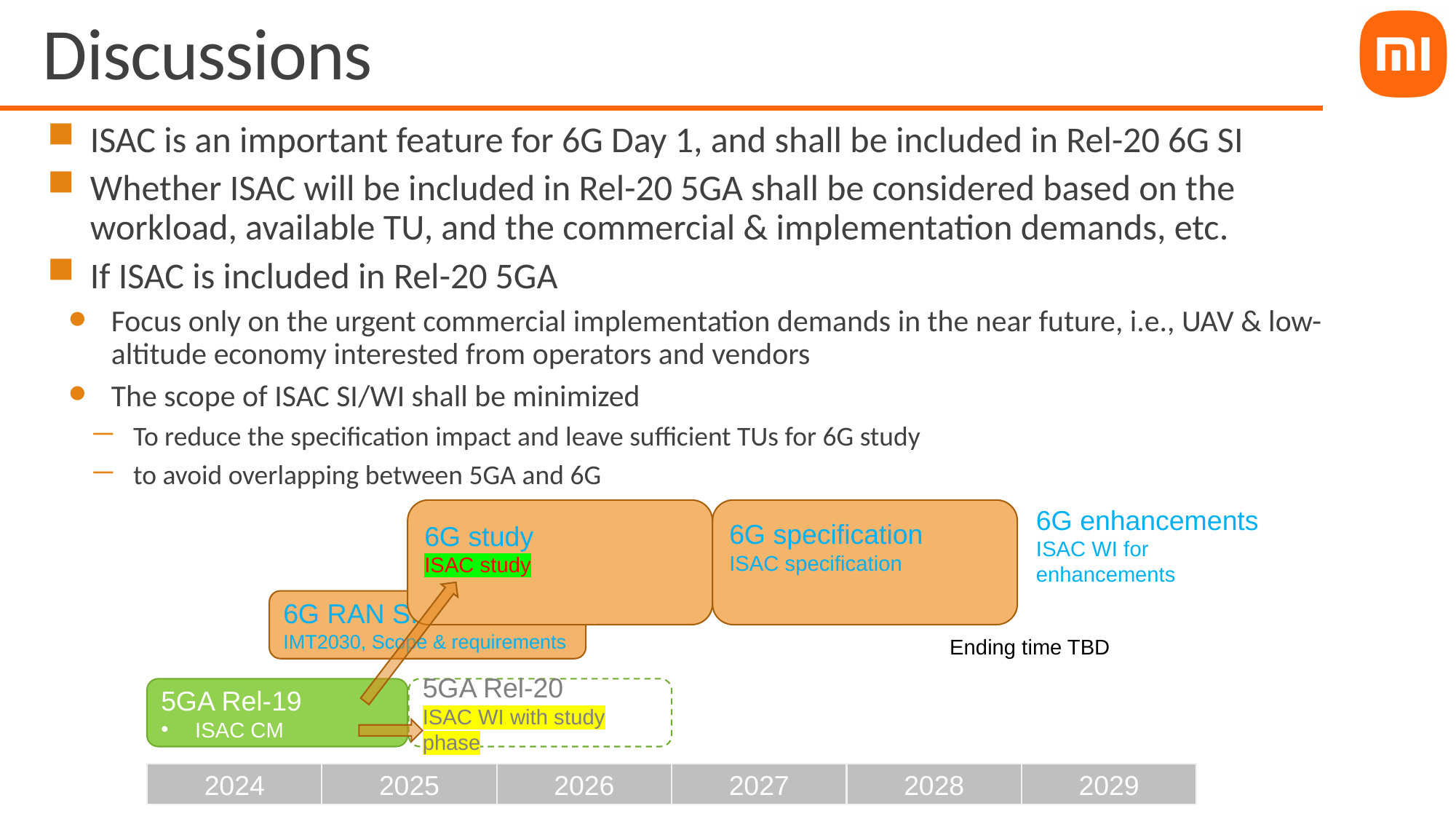

# Discussions
ISAC is an important feature for 6G Day 1, and shall be included in Rel-20 6G SI
Whether ISAC will be included in Rel-20 5GA shall be considered based on the workload, available TU, and the commercial & implementation demands, etc.
If ISAC is included in Rel-20 5GA
Focus only on the urgent commercial implementation demands in the near future, i.e., UAV & low-altitude economy interested from operators and vendors
The scope of ISAC SI/WI shall be minimized
To reduce the specification impact and leave sufficient TUs for 6G study
to avoid overlapping between 5GA and 6G

6G enhancements
ISAC WI for enhancements

6G study
ISAC study

6G specification
ISAC specification

6G RAN SI
IMT2030, Scope & requirements
Ending time TBD
5GA Rel-19
ISAC CM
5GA Rel-20
ISAC WI with study phase
2026
2027
2028
2029
2024
2025